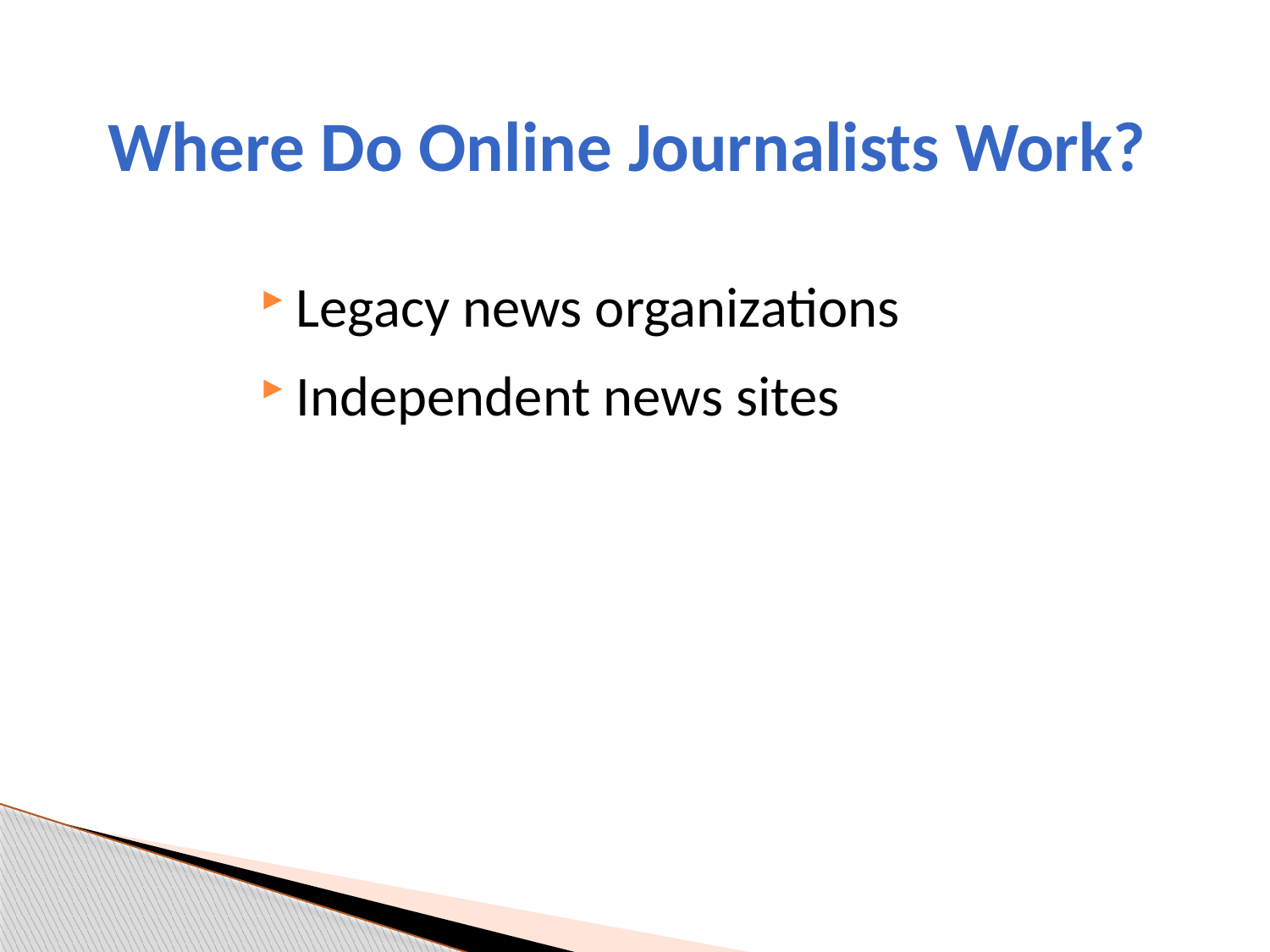

# Where Do Online Journalists Work?
Legacy news organizations
Independent news sites